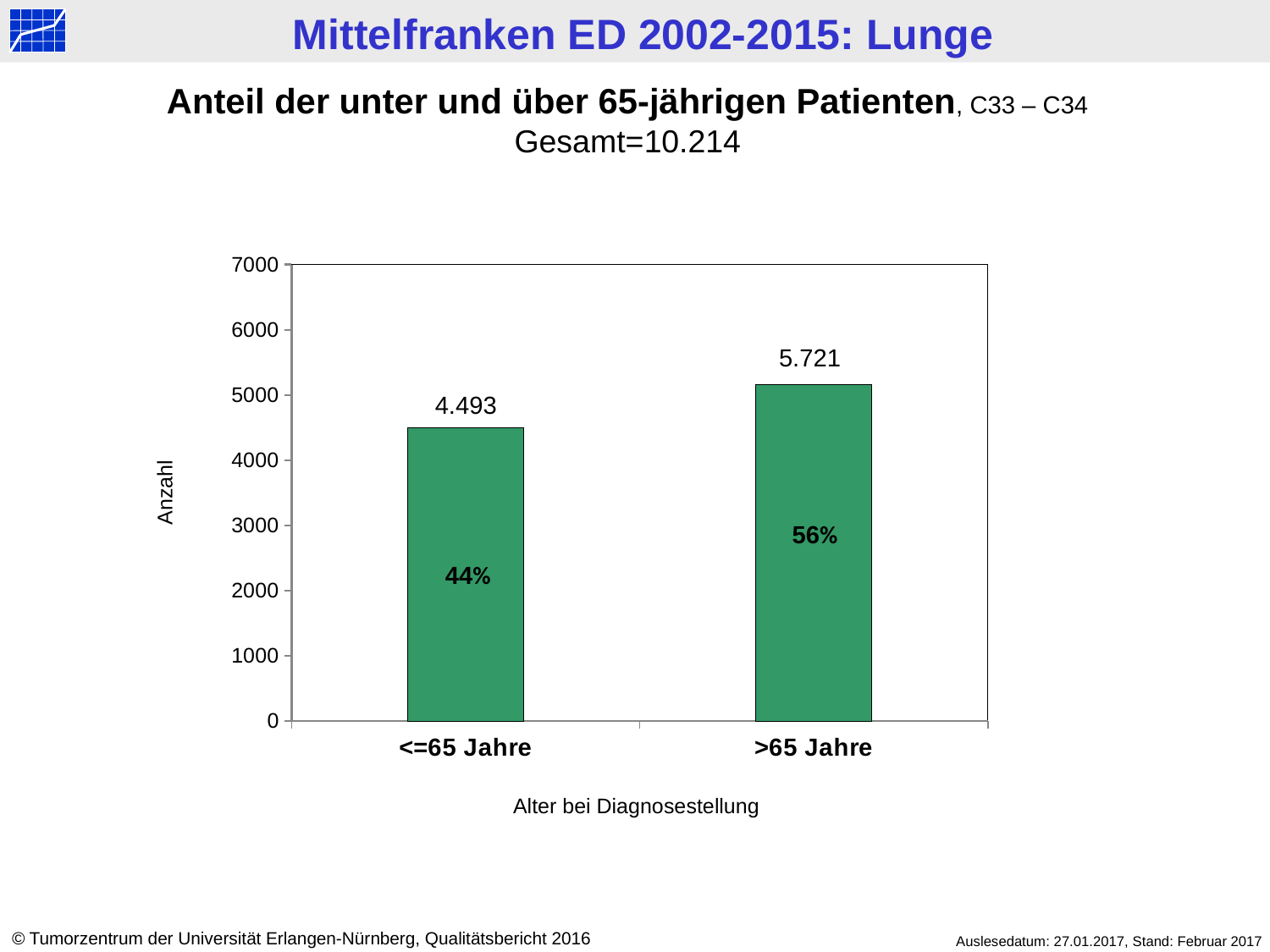

Anteil der unter und über 65-jährigen Patienten, C33 – C34
Gesamt=10.214

### Chart

| Category | Datenreihe 1 |
|---|---|
| <=65 Jahre | 4493.0 |
| >65 Jahre | 5159.0 |
5.721
4.493
Anzahl
56%
44%
Alter bei Diagnosestellung